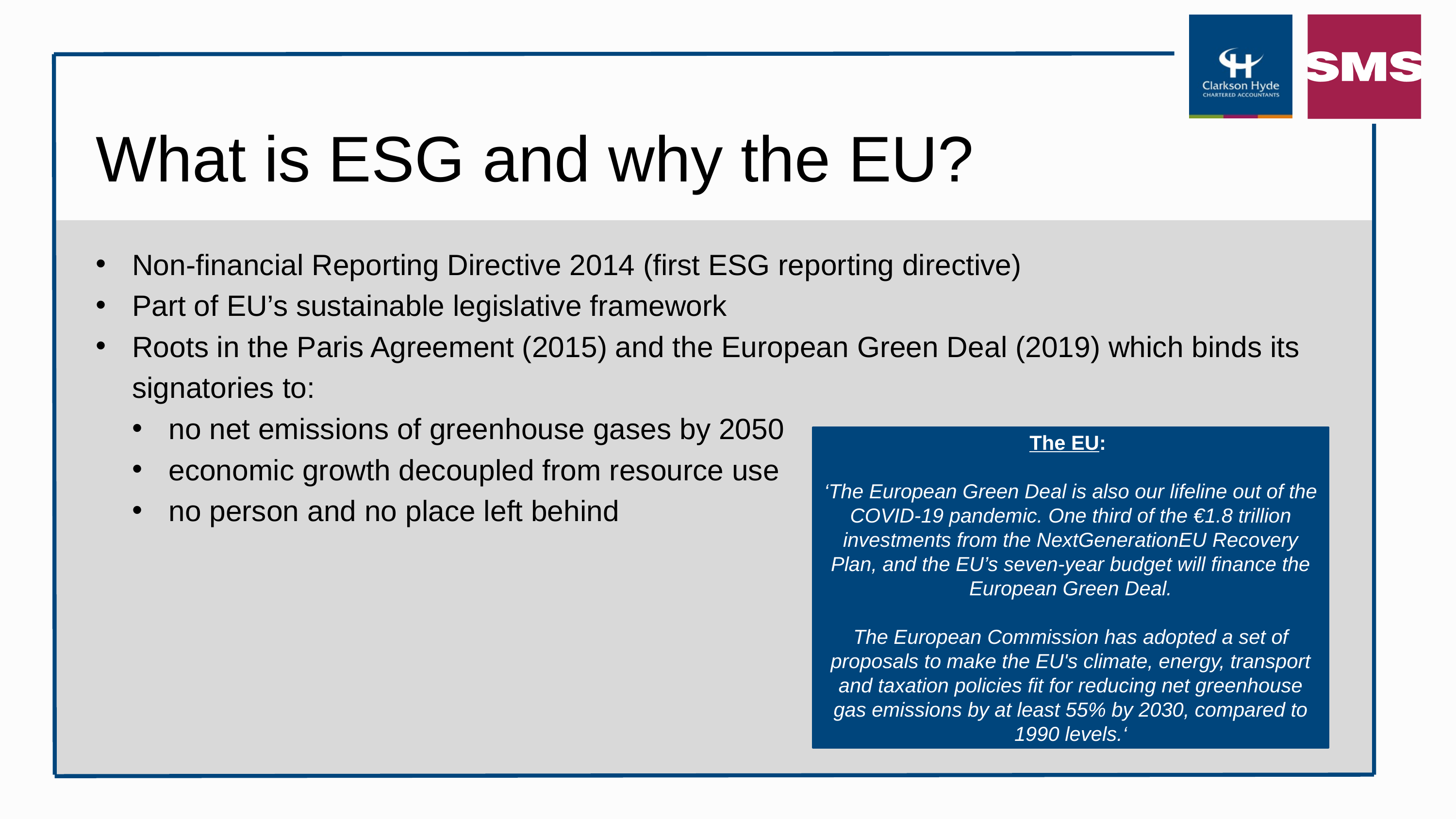

What is ESG and why the EU?

Non-financial Reporting Directive 2014 (first ESG reporting directive)
Part of EU’s sustainable legislative framework
Roots in the Paris Agreement (2015) and the European Green Deal (2019) which binds its signatories to:
no net emissions of greenhouse gases by 2050
economic growth decoupled from resource use
no person and no place left behind
The EU:

‘The European Green Deal is also our lifeline out of the COVID-19 pandemic. One third of the €1.8 trillion investments from the NextGenerationEU Recovery Plan, and the EU’s seven-year budget will finance the European Green Deal.

The European Commission has adopted a set of proposals to make the EU's climate, energy, transport and taxation policies fit for reducing net greenhouse gas emissions by at least 55% by 2030, compared to 1990 levels.‘